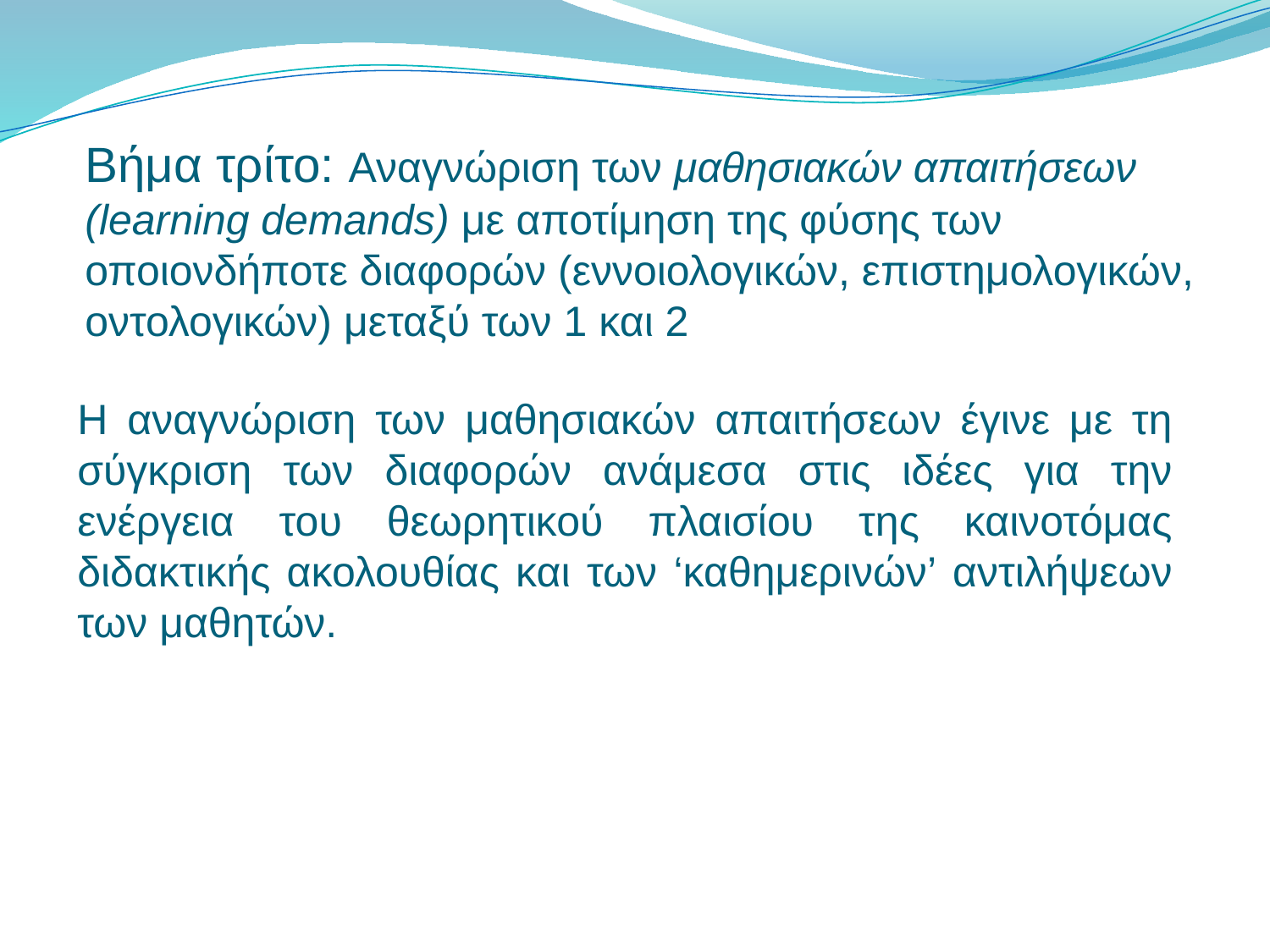

# Βήμα τρίτο: Αναγνώριση των μαθησιακών απαιτήσεων (learning demands) με αποτίμηση της φύσης των οποιονδήποτε διαφορών (εννοιολογικών, επιστημολογικών, οντολογικών) μεταξύ των 1 και 2
Η αναγνώριση των μαθησιακών απαιτήσεων έγινε με τη σύγκριση των διαφορών ανάμεσα στις ιδέες για την ενέργεια του θεωρητικού πλαισίου της καινοτόμας διδακτικής ακολουθίας και των ‘καθημερινών’ αντιλήψεων των μαθητών.